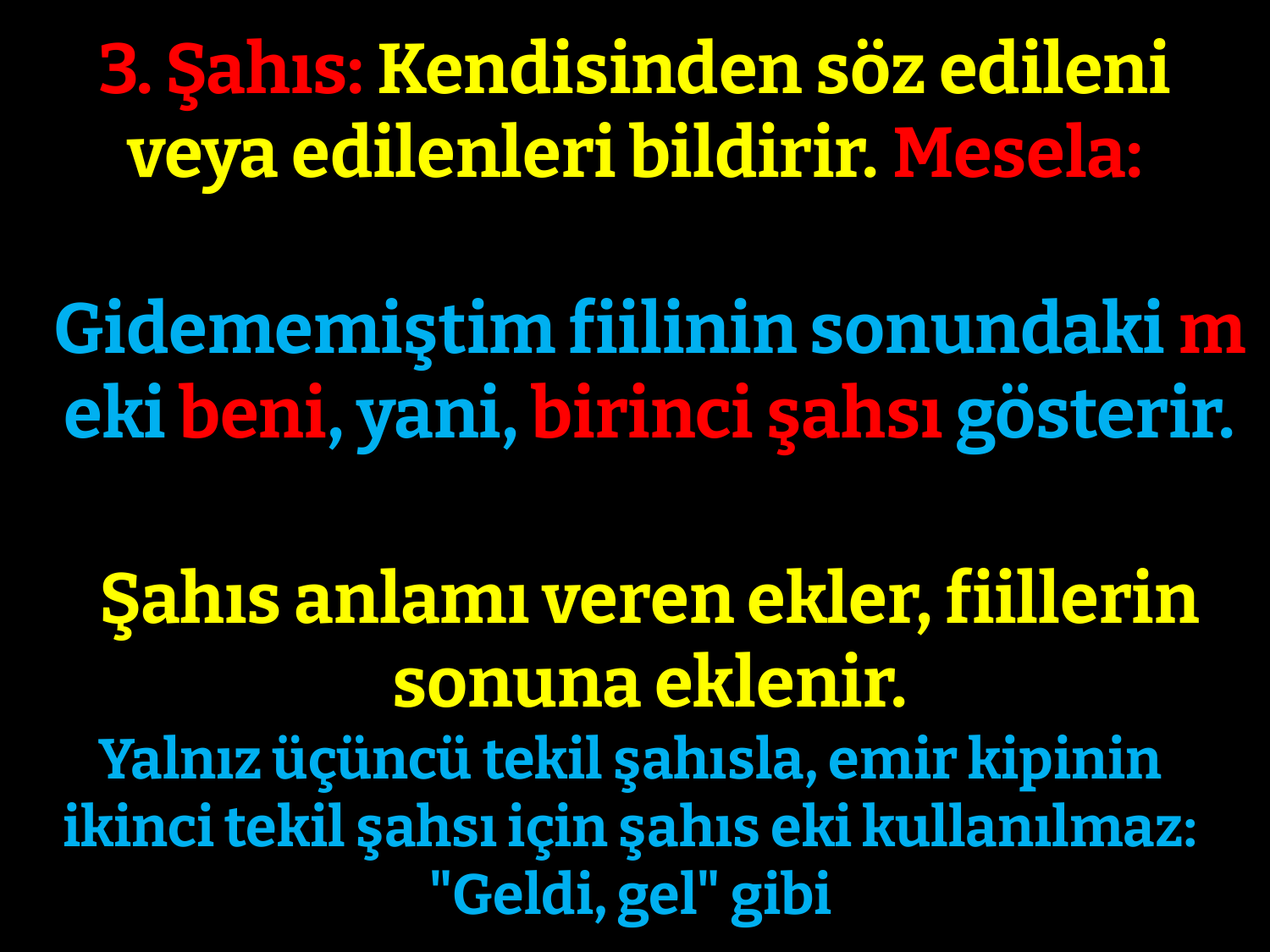

3. Şahıs: Kendisinden söz edileni veya edilenleri bildirir. Mesela:

Gidememiştim fiilinin sonundaki m eki beni, yani, birinci şahsı gösterir.

#
Şahıs anlamı veren ekler, fiillerin sonuna eklenir.
Yalnız üçüncü tekil şahısla, emir kipinin ikinci tekil şahsı için şahıs eki kullanılmaz: "Geldi, gel" gibi